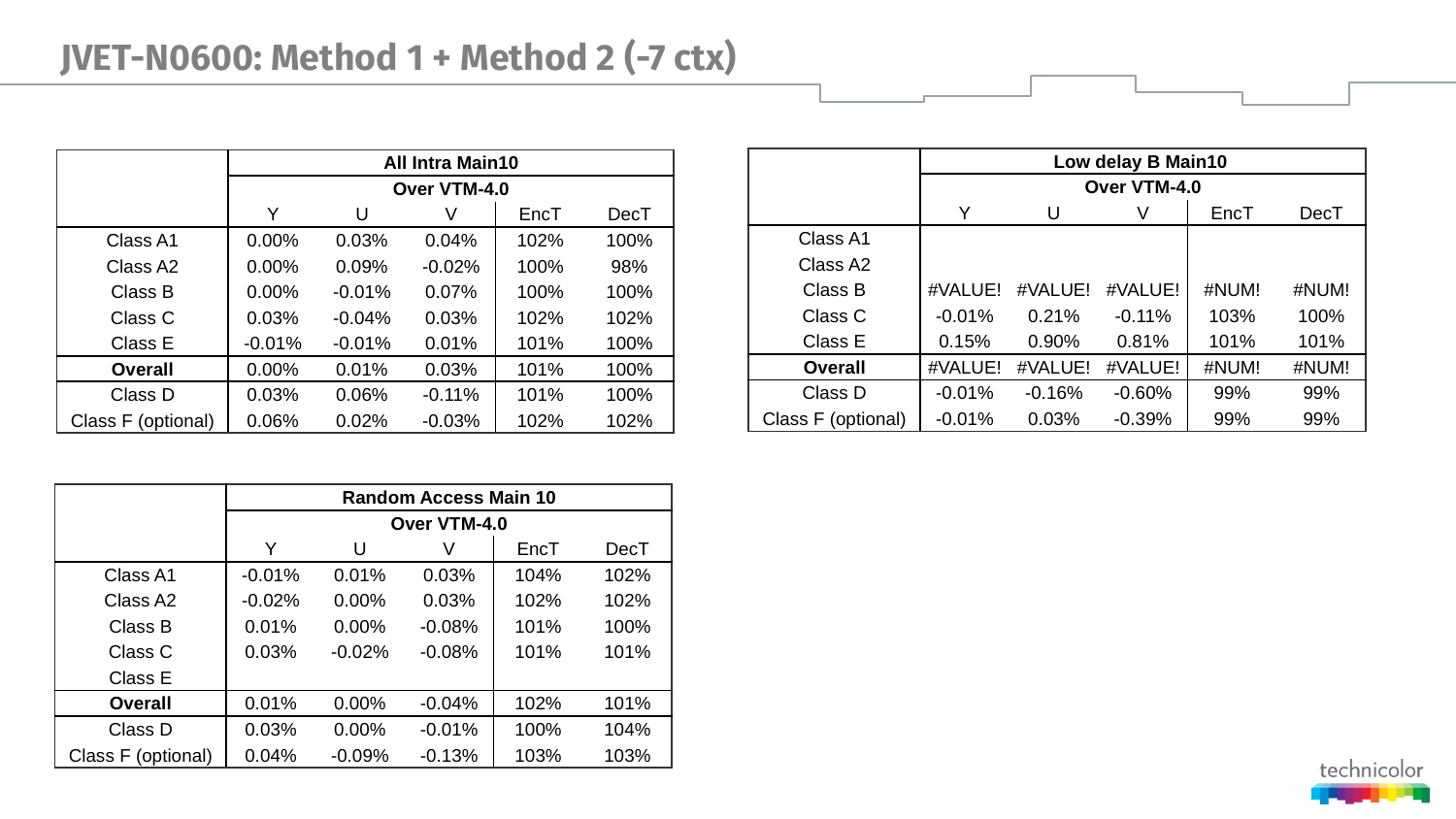

# JVET-N0600: Method 1 + Method 2 (-7 ctx)
|  | Low delay B Main10 |  |  |  |  |
| --- | --- | --- | --- | --- | --- |
|  | Over VTM-4.0 |  |  |  |  |
|  | Y | U | V | EncT | DecT |
| Class A1 |  |  |  |  |  |
| Class A2 |  |  |  |  |  |
| Class B | #VALUE! | #VALUE! | #VALUE! | #NUM! | #NUM! |
| Class C | -0.01% | 0.21% | -0.11% | 103% | 100% |
| Class E | 0.15% | 0.90% | 0.81% | 101% | 101% |
| Overall | #VALUE! | #VALUE! | #VALUE! | #NUM! | #NUM! |
| Class D | -0.01% | -0.16% | -0.60% | 99% | 99% |
| Class F (optional) | -0.01% | 0.03% | -0.39% | 99% | 99% |
|  | All Intra Main10 |  |  |  |  |
| --- | --- | --- | --- | --- | --- |
|  | Over VTM-4.0 |  |  |  |  |
|  | Y | U | V | EncT | DecT |
| Class A1 | 0.00% | 0.03% | 0.04% | 102% | 100% |
| Class A2 | 0.00% | 0.09% | -0.02% | 100% | 98% |
| Class B | 0.00% | -0.01% | 0.07% | 100% | 100% |
| Class C | 0.03% | -0.04% | 0.03% | 102% | 102% |
| Class E | -0.01% | -0.01% | 0.01% | 101% | 100% |
| Overall | 0.00% | 0.01% | 0.03% | 101% | 100% |
| Class D | 0.03% | 0.06% | -0.11% | 101% | 100% |
| Class F (optional) | 0.06% | 0.02% | -0.03% | 102% | 102% |
|  | Random Access Main 10 |  |  |  |  |
| --- | --- | --- | --- | --- | --- |
|  | Over VTM-4.0 |  |  |  |  |
|  | Y | U | V | EncT | DecT |
| Class A1 | -0.01% | 0.01% | 0.03% | 104% | 102% |
| Class A2 | -0.02% | 0.00% | 0.03% | 102% | 102% |
| Class B | 0.01% | 0.00% | -0.08% | 101% | 100% |
| Class C | 0.03% | -0.02% | -0.08% | 101% | 101% |
| Class E |  |  |  |  |  |
| Overall | 0.01% | 0.00% | -0.04% | 102% | 101% |
| Class D | 0.03% | 0.00% | -0.01% | 100% | 104% |
| Class F (optional) | 0.04% | -0.09% | -0.13% | 103% | 103% |